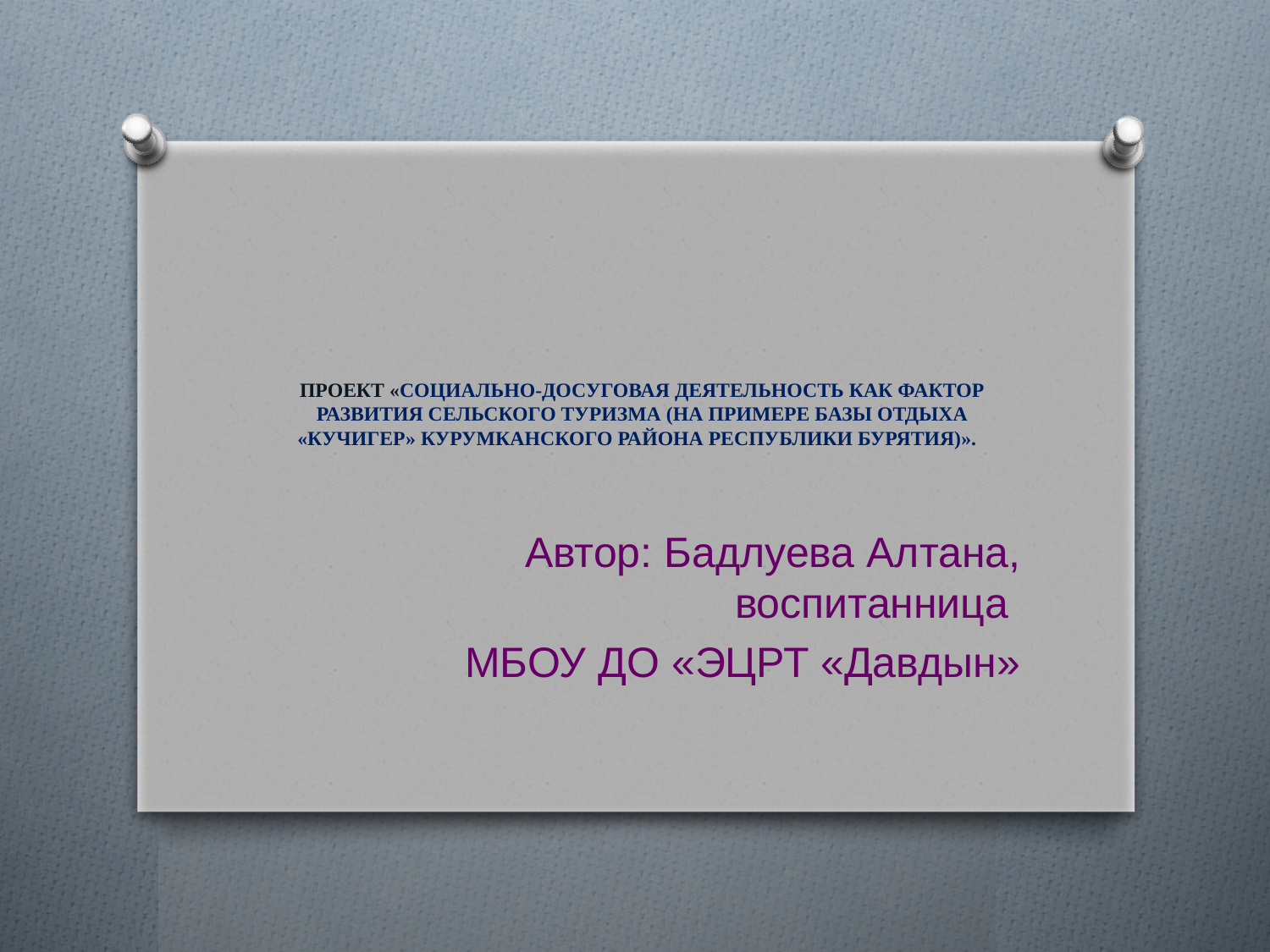

# ПРОЕКТ «СОЦИАЛЬНО-ДОСУГОВАЯ ДЕЯТЕЛЬНОСТЬ КАК ФАКТОР РАЗВИТИЯ СЕЛЬСКОГО ТУРИЗМА (НА ПРИМЕРЕ БАЗЫ ОТДЫХА «КУЧИГЕР» КУРУМКАНСКОГО РАЙОНА РЕСПУБЛИКИ БУРЯТИЯ)».
       Автор: Бадлуева Алтана, воспитанница
МБОУ ДО «ЭЦРТ «Давдын»